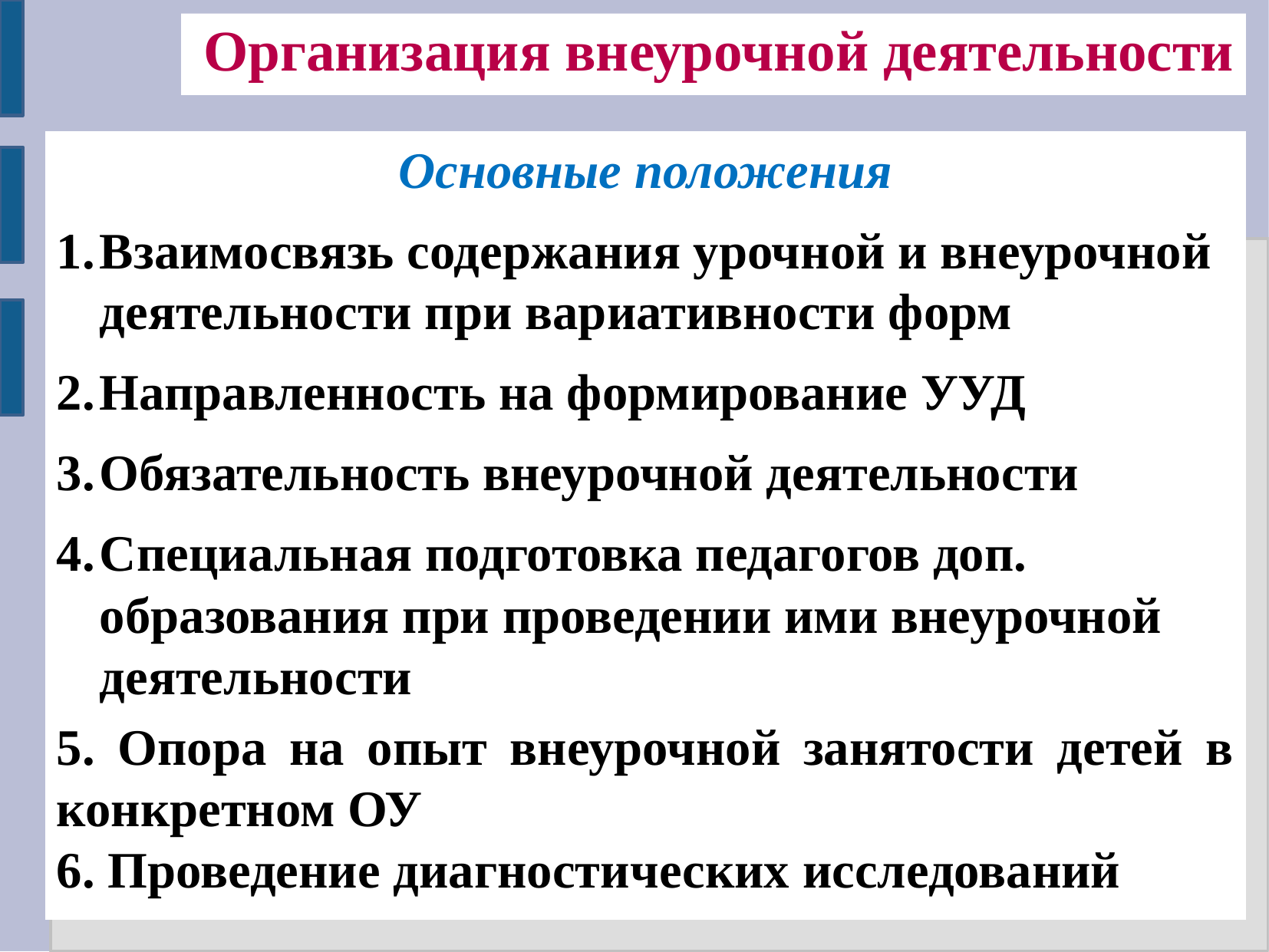

Организация внеурочной деятельности
Основные положения
Взаимосвязь содержания урочной и внеурочной деятельности при вариативности форм
Направленность на формирование УУД
Обязательность внеурочной деятельности
Специальная подготовка педагогов доп. образования при проведении ими внеурочной деятельности
5. Опора на опыт внеурочной занятости детей в конкретном ОУ
6. Проведение диагностических исследований